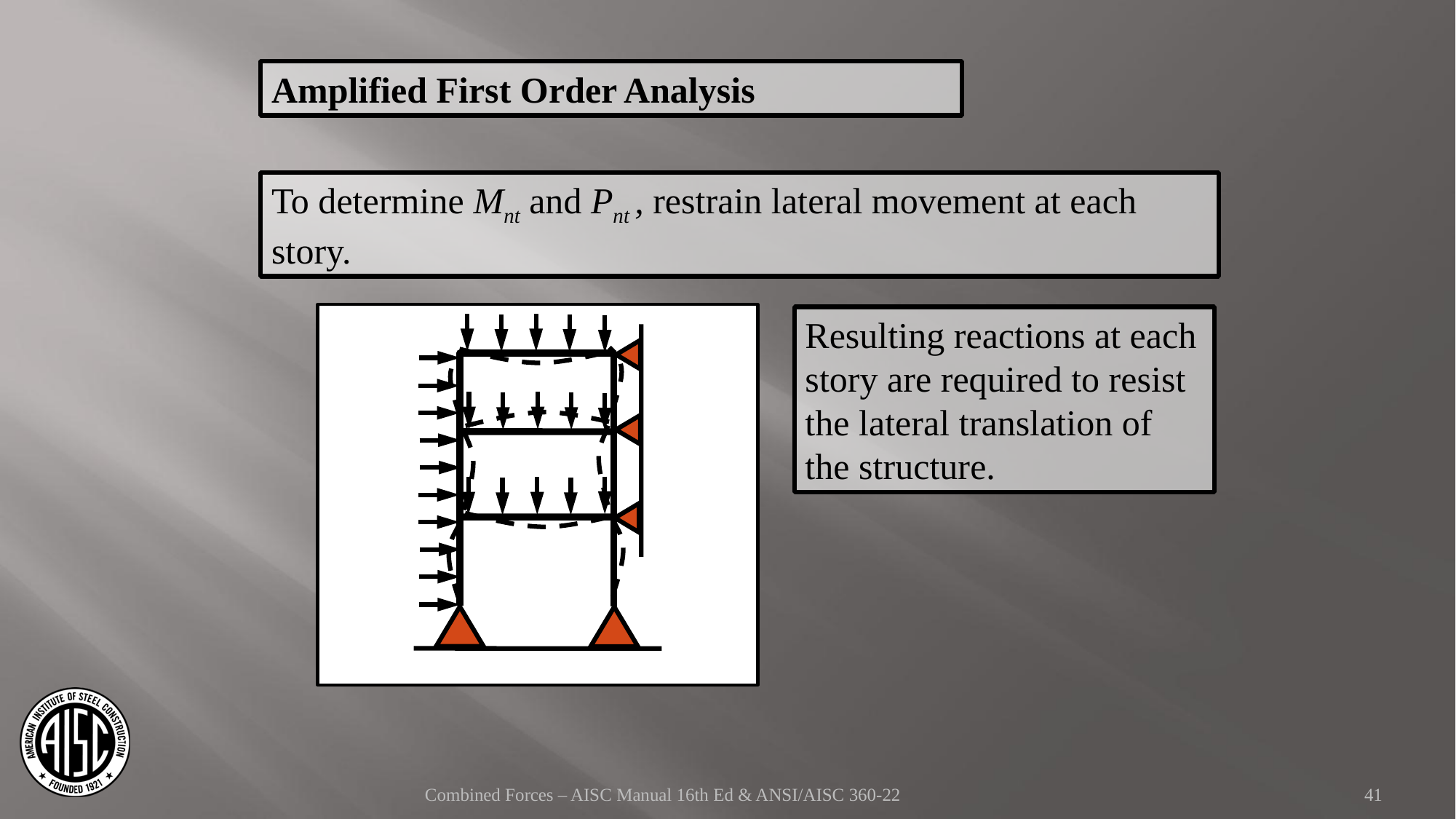

Amplified First Order Analysis
To determine Mnt and Pnt , restrain lateral movement at each story.

Resulting reactions at each story are required to resist the lateral translation of the structure.

Combined Forces – AISC Manual 16th Ed & ANSI/AISC 360-22

41